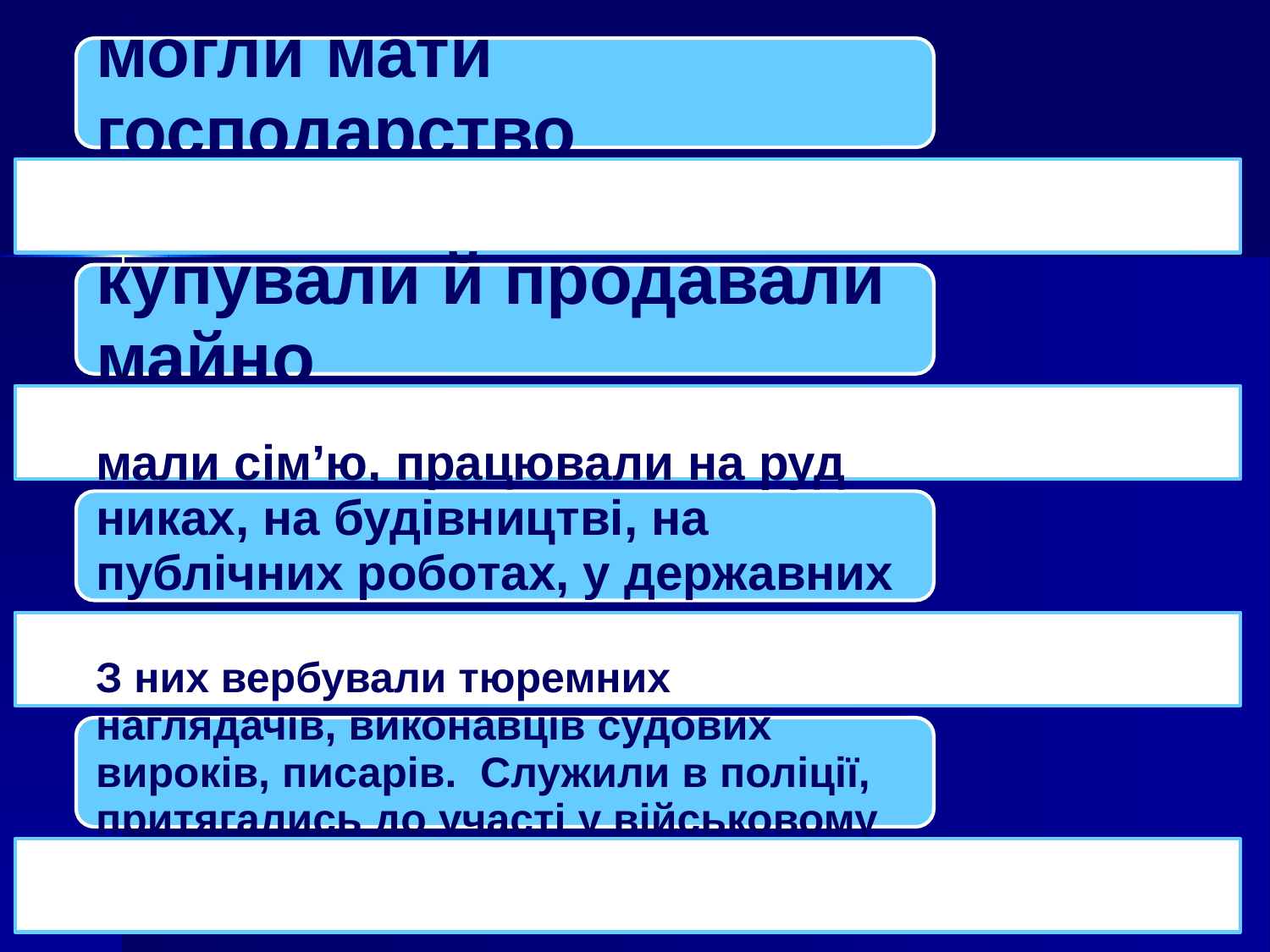

могли мати господарство
купували й про­давали майно
мали сім’ю, працювали на руд­никах, на будівництві, на публічних роботах, у державних майстернях
З них вербували тюремних наглядачів, виконавців судових вироків, писарів.  Служили в поліції, притяга­лись до участі у військовому поході